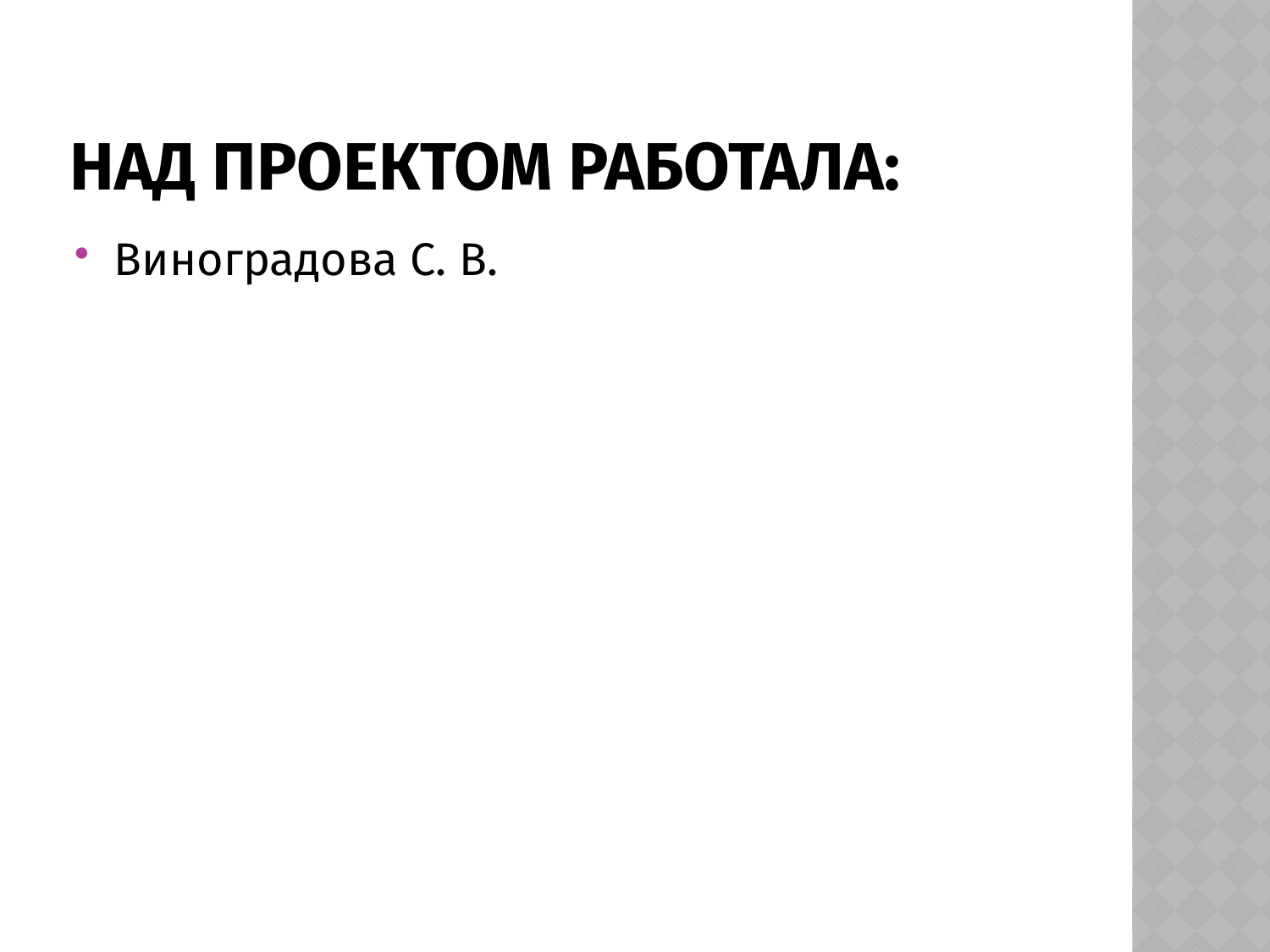

# Над пРоектом работалА:
Виноградова С. В.